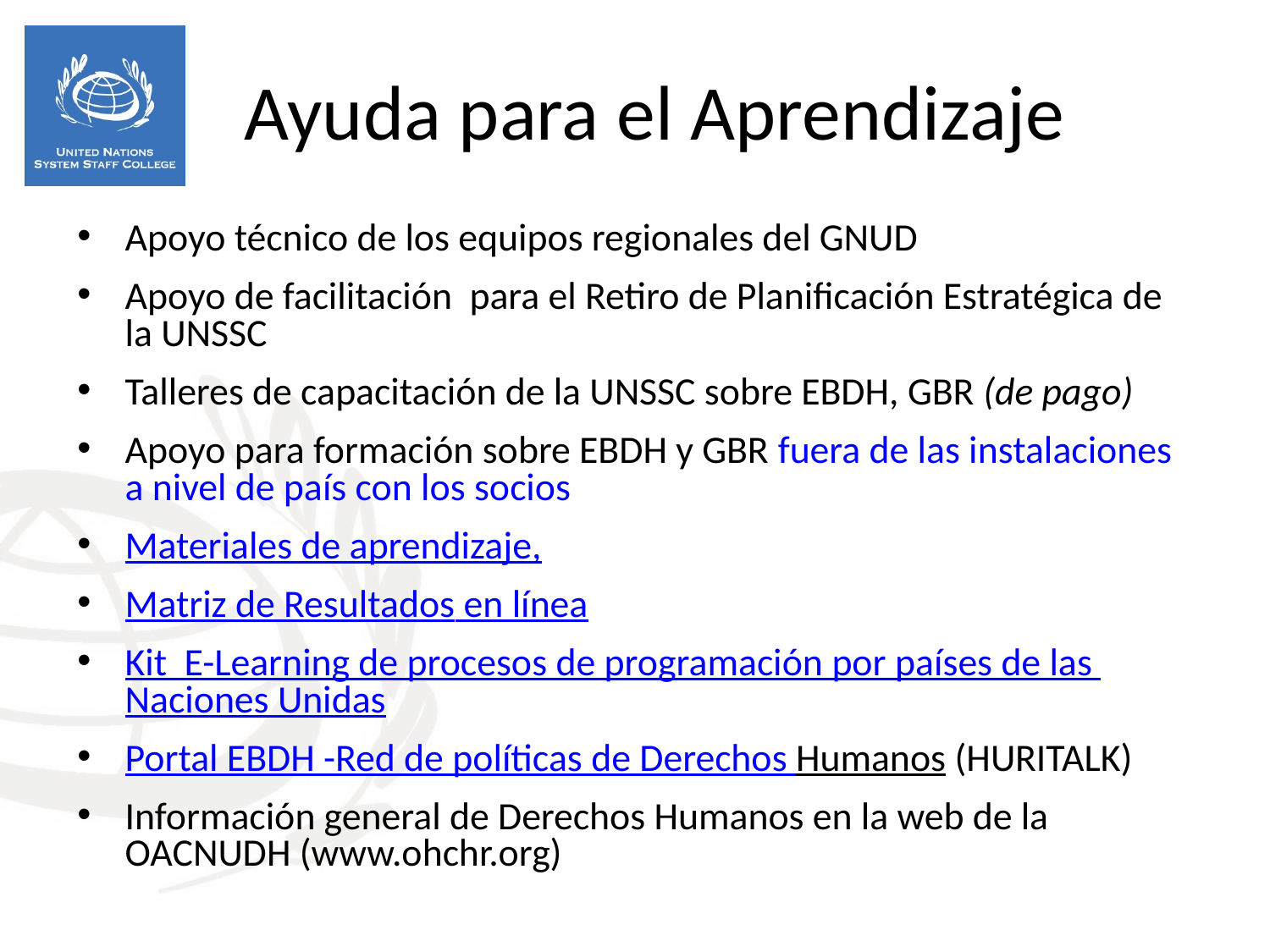

Ayuda para el Aprendizaje
Apoyo técnico de los equipos regionales del GNUD
Apoyo de facilitación  para el Retiro de Planificación Estratégica de la UNSSC
Talleres de capacitación de la UNSSC sobre EBDH, GBR (de pago)
Apoyo para formación sobre EBDH y GBR fuera de las instalaciones a nivel de país con los socios
Materiales de aprendizaje,
Matriz de Resultados en línea
Kit  E-Learning de procesos de programación por países de las Naciones Unidas
Portal EBDH -Red de políticas de Derechos Humanos (HURITALK)
Información general de Derechos Humanos en la web de la OACNUDH (www.ohchr.org)